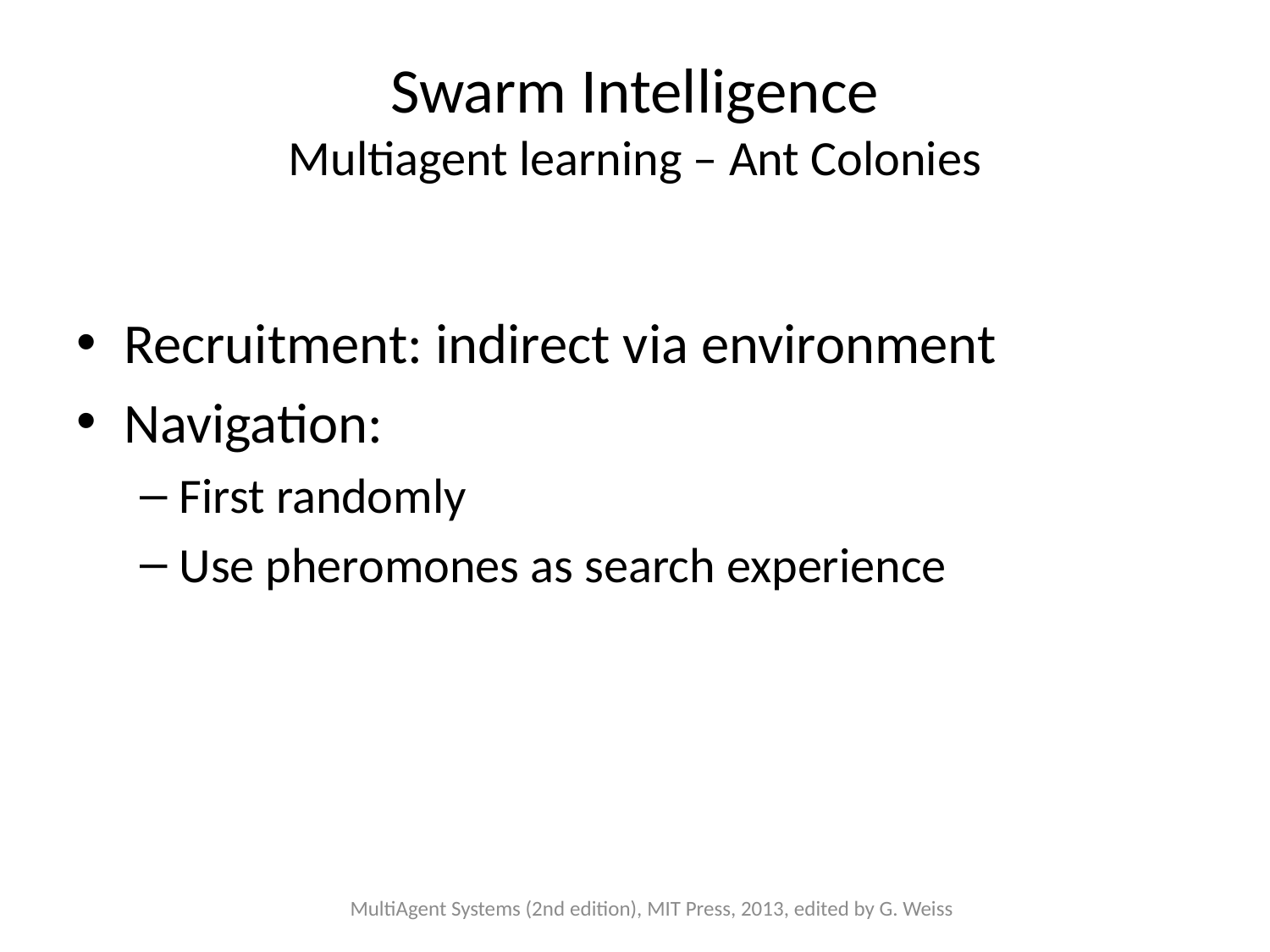

# Swarm Intelligence Multiagent learning – Ant Colonies

Recruitment: indirect via environment
Navigation:
First randomly
Use pheromones as search experience
MultiAgent Systems (2nd edition), MIT Press, 2013, edited by G. Weiss